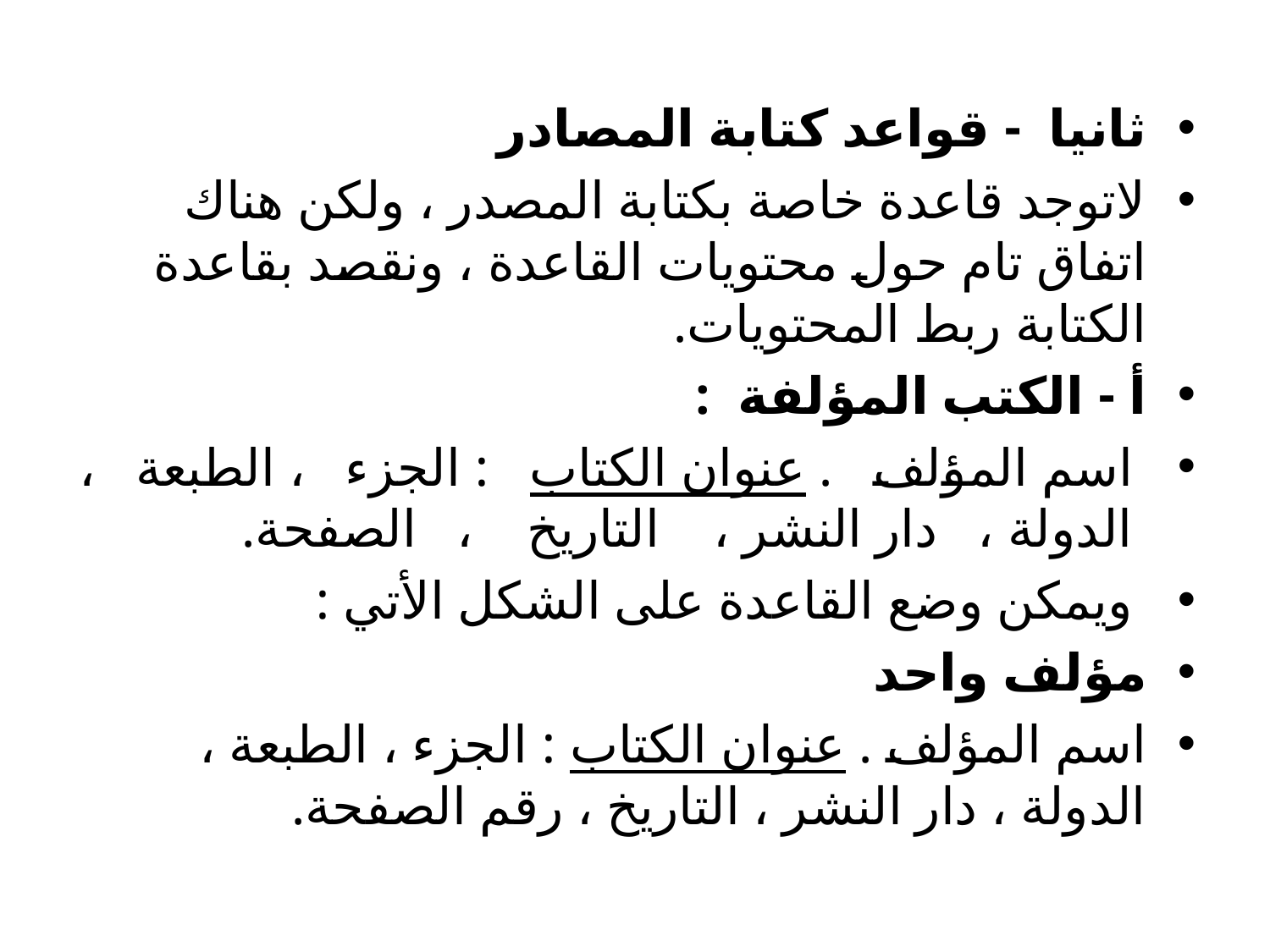

ثانيا  - قواعد كتابة المصادر
لاتوجد قاعدة خاصة بكتابة المصدر ، ولكن هناك اتفاق تام حول محتويات القاعدة ، ونقصد بقاعدة الكتابة ربط المحتويات.
أ - الكتب المؤلفة  :
 اسم المؤلف   . عنوان الكتاب   : الجزء   ، الطبعة   ،  الدولة ،   دار النشر ،    التاريخ    ،   الصفحة.
 ويمكن وضع القاعدة على الشكل الأتي :
مؤلف واحد
اسم المؤلف . عنوان الكتاب : الجزء ، الطبعة ، الدولة ، دار النشر ، التاريخ ، رقم الصفحة.